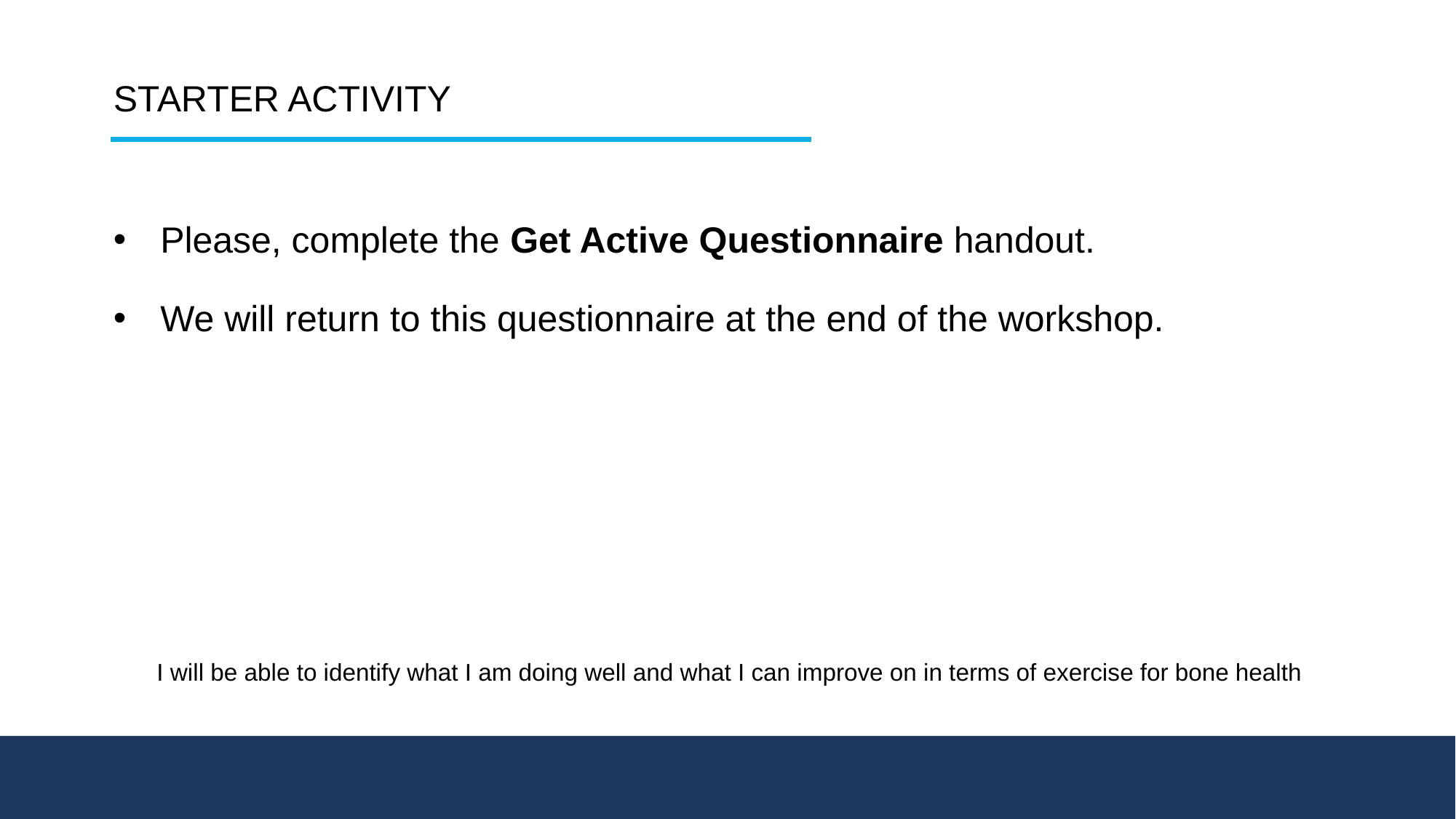

# Starter Activity
Please, complete the Get Active Questionnaire handout.

We will return to this questionnaire at the end of the workshop.

I will be able to identify what I am doing well and what I can improve on in terms of exercise for bone health